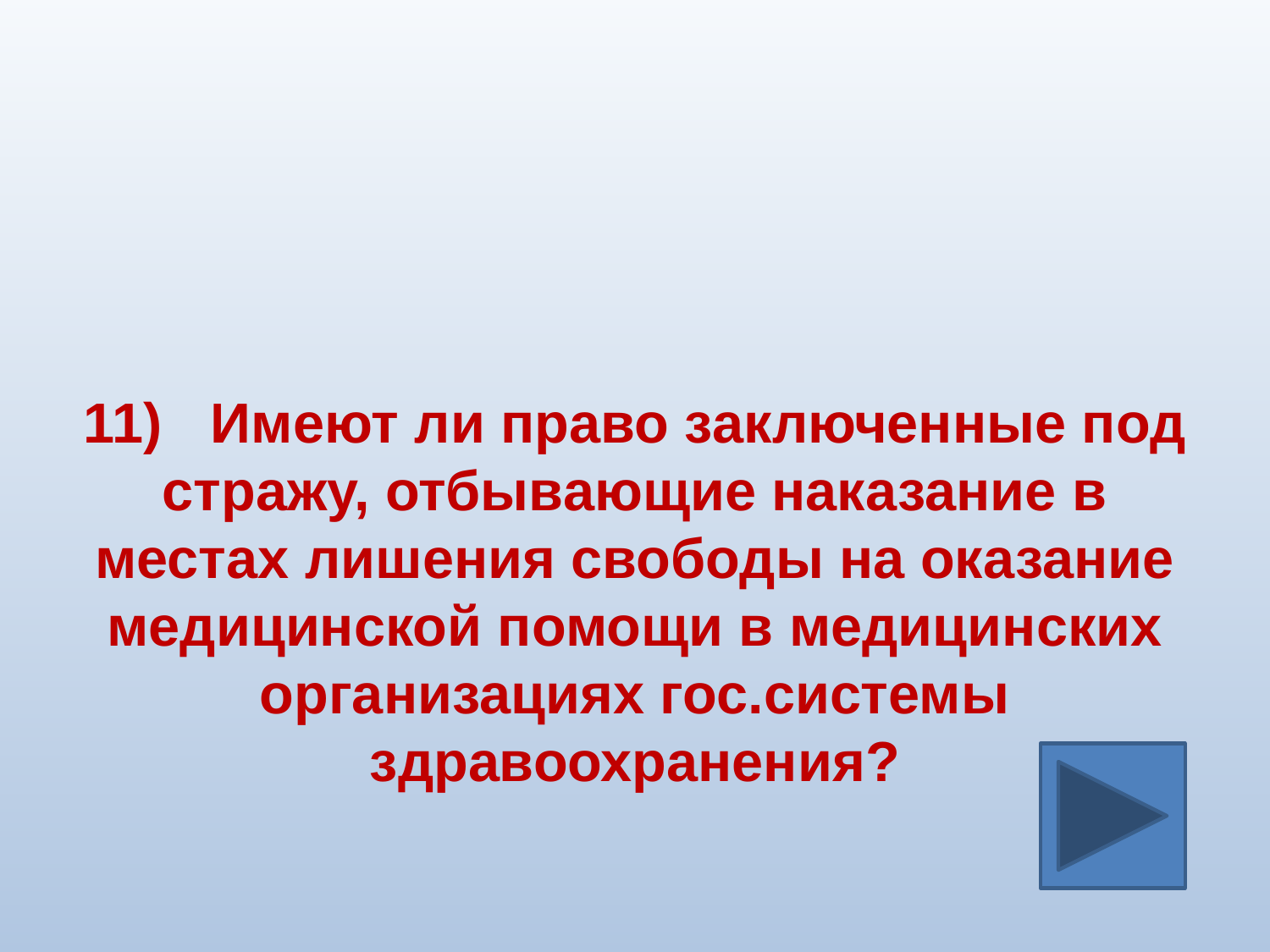

#

11)	Имеют ли право заключенные под стражу, отбывающие наказание в местах лишения свободы на оказание медицинской помощи в медицинских организациях гос.системы здравоохранения?